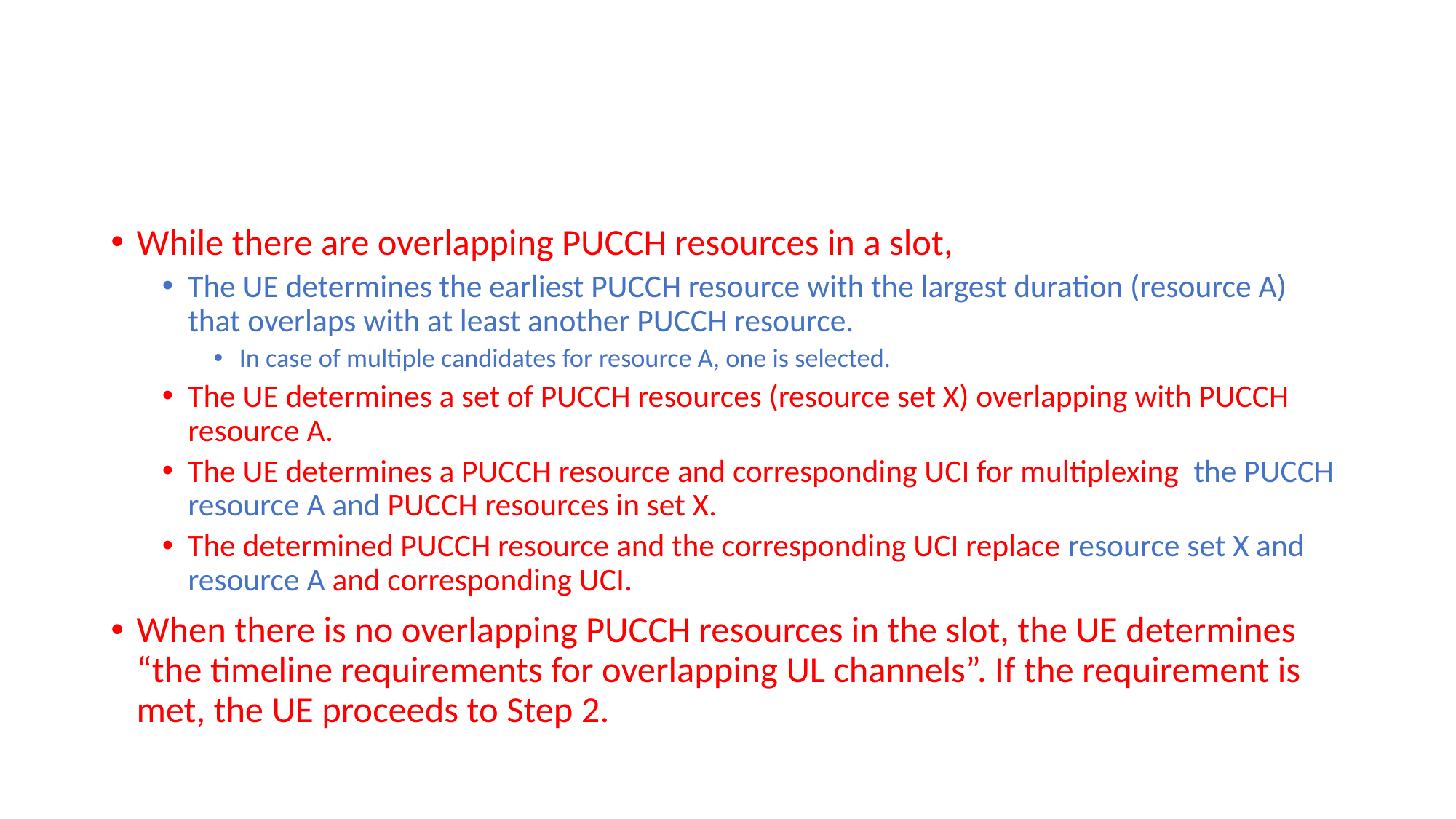

#
While there are overlapping PUCCH resources in a slot,
The UE determines the earliest PUCCH resource with the largest duration (resource A) that overlaps with at least another PUCCH resource.
In case of multiple candidates for resource A, one is selected.
The UE determines a set of PUCCH resources (resource set X) overlapping with PUCCH resource A.
The UE determines a PUCCH resource and corresponding UCI for multiplexing  the PUCCH resource A and PUCCH resources in set X.
The determined PUCCH resource and the corresponding UCI replace resource set X and resource A and corresponding UCI.
When there is no overlapping PUCCH resources in the slot, the UE determines “the timeline requirements for overlapping UL channels”. If the requirement is met, the UE proceeds to Step 2.